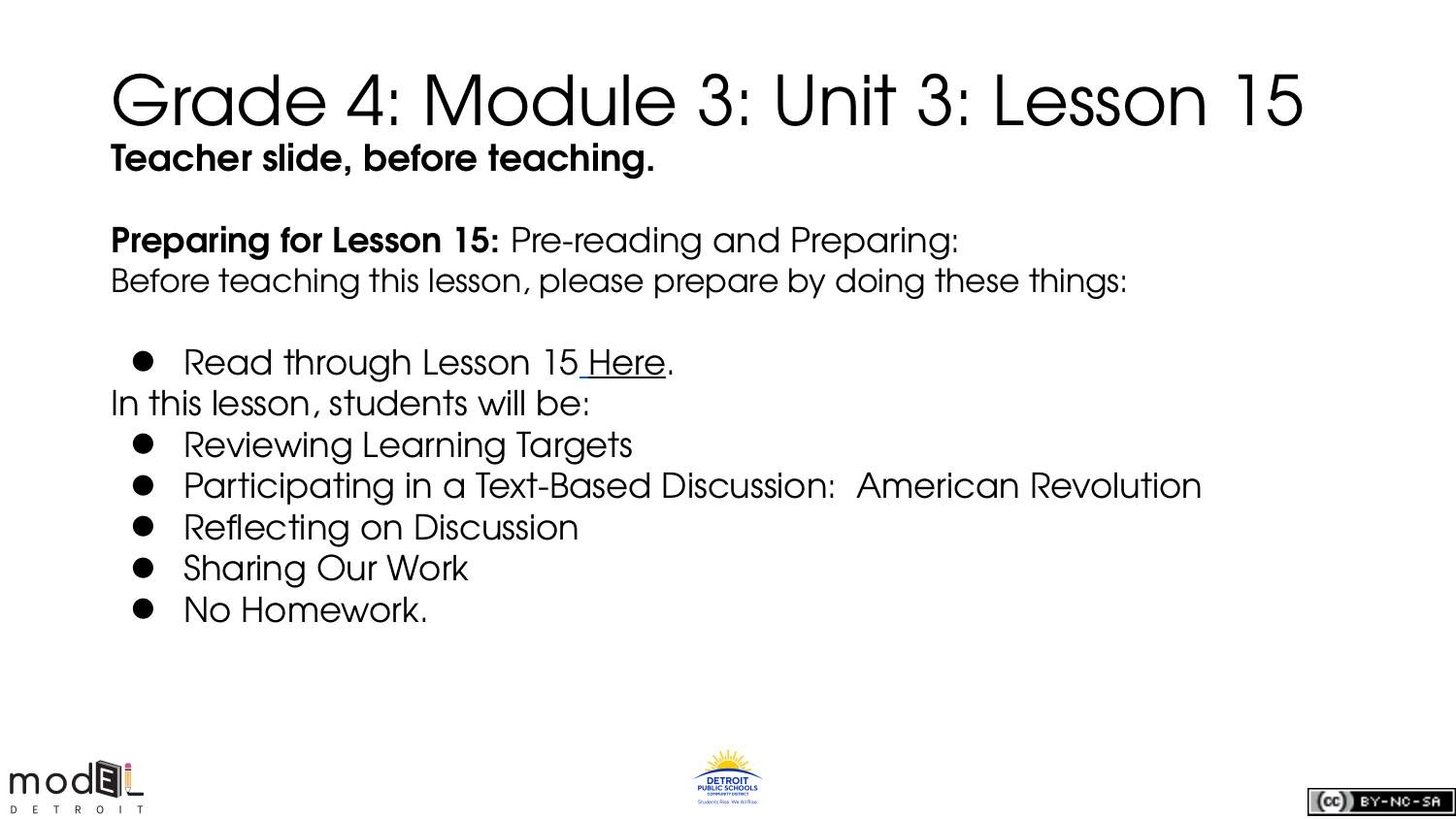

# Grade 4: Module 3: Unit 3: Lesson 15
Teacher slide, before teaching.
Preparing for Lesson 15: Pre-reading and Preparing:
Before teaching this lesson, please prepare by doing these things:
Read through Lesson 15 Here.
In this lesson, students will be:
Reviewing Learning Targets
Participating in a Text-Based Discussion:  American Revolution
Reflecting on Discussion
Sharing Our Work
No Homework.